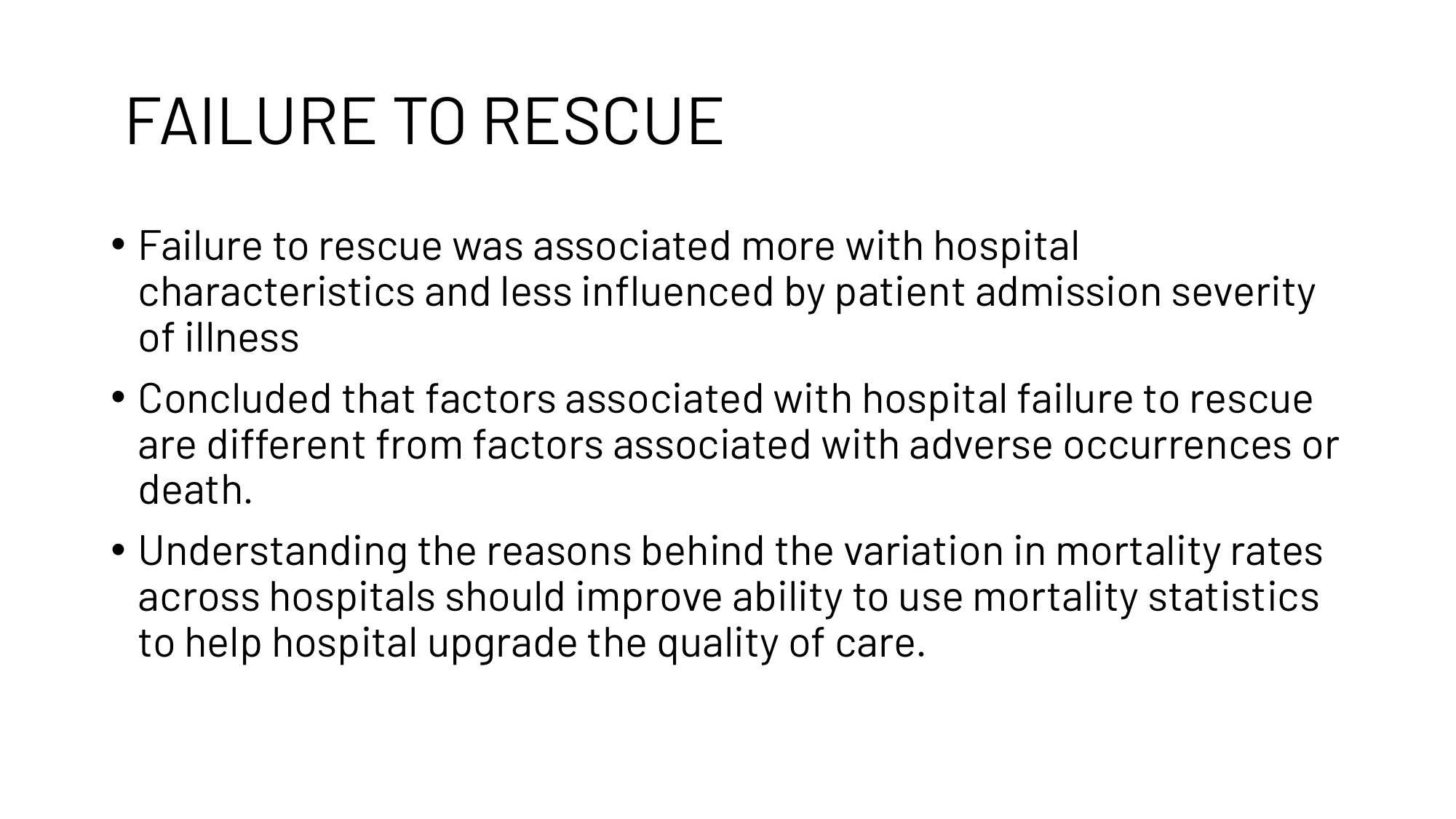

# FAILURE TO RESCUE
Failure to rescue was associated more with hospital characteristics and less influenced by patient admission severity of illness
Concluded that factors associated with hospital failure to rescue are different from factors associated with adverse occurrences or death.
Understanding the reasons behind the variation in mortality rates across hospitals should improve ability to use mortality statistics to help hospital upgrade the quality of care.